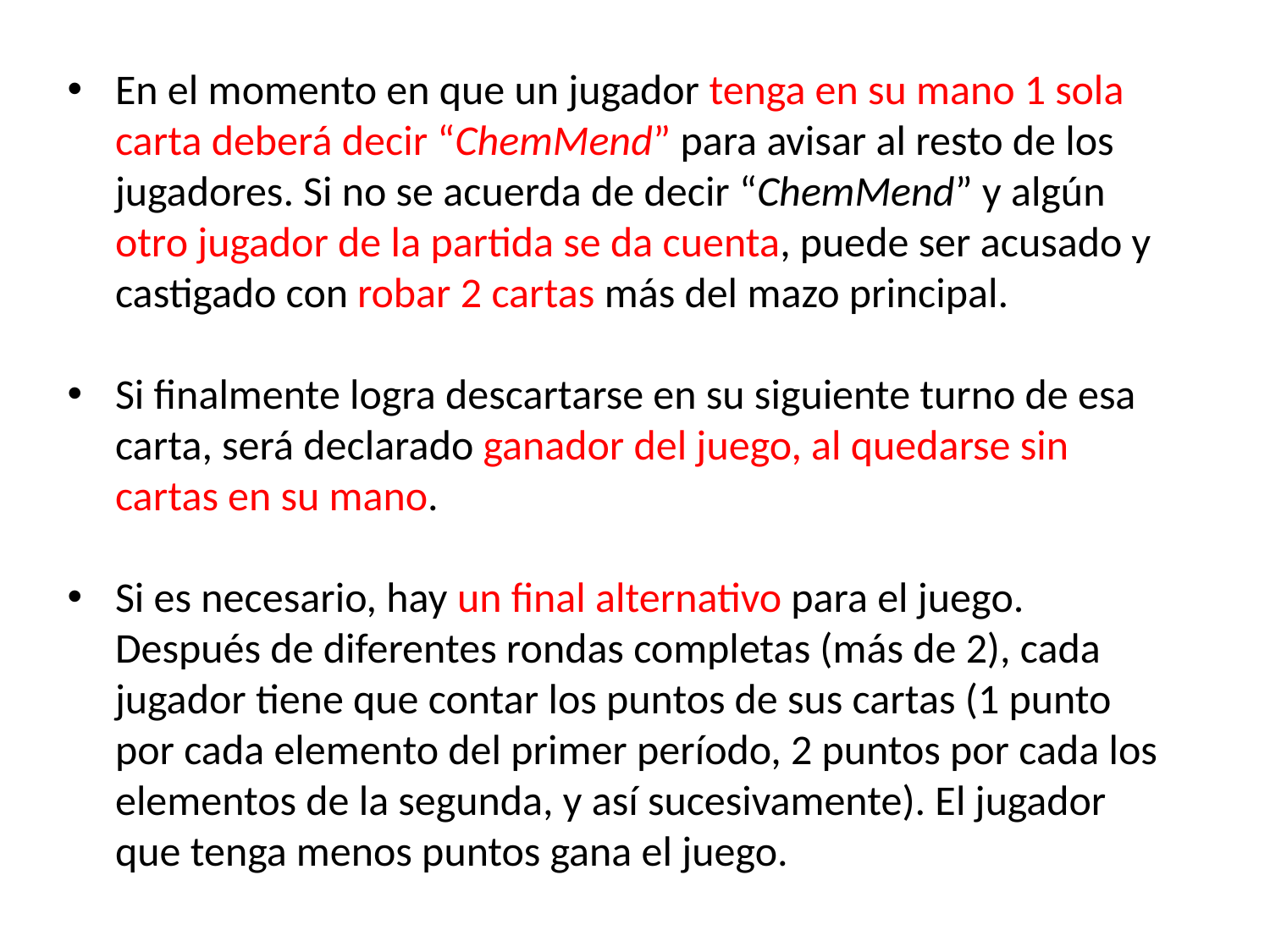

En el momento en que un jugador tenga en su mano 1 sola carta deberá decir “ChemMend” para avisar al resto de los jugadores. Si no se acuerda de decir “ChemMend” y algún otro jugador de la partida se da cuenta, puede ser acusado y castigado con robar 2 cartas más del mazo principal.

Si finalmente logra descartarse en su siguiente turno de esa carta, será declarado ganador del juego, al quedarse sin cartas en su mano.

Si es necesario, hay un final alternativo para el juego. Después de diferentes rondas completas (más de 2), cada jugador tiene que contar los puntos de sus cartas (1 punto por cada elemento del primer período, 2 puntos por cada los elementos de la segunda, y así sucesivamente). El jugador que tenga menos puntos gana el juego.